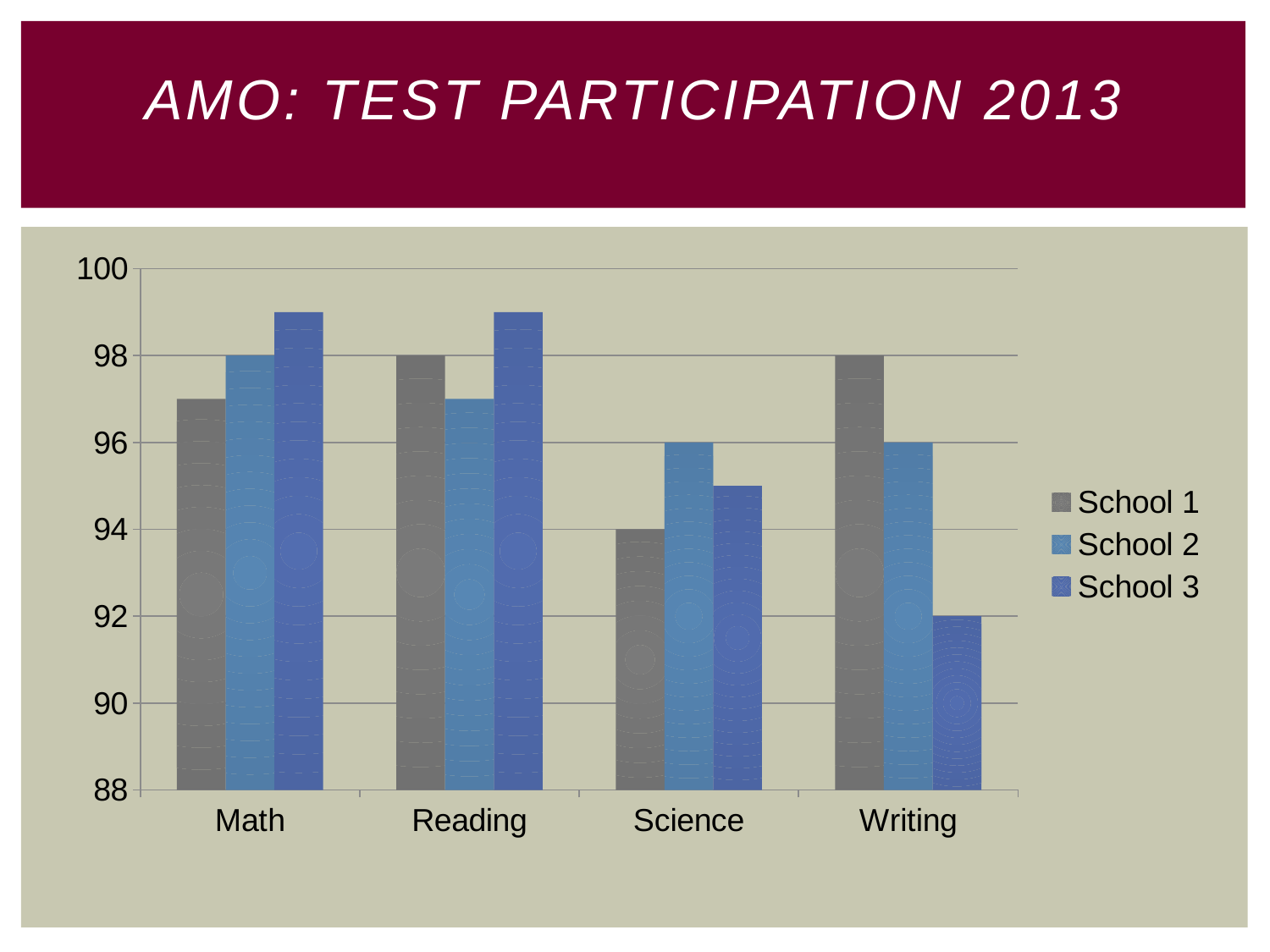

# AMO: test participation 2013

### Chart

| Category | School 1 | School 2 | School 3 |
|---|---|---|---|
| Math | 97.0 | 98.0 | 99.0 |
| Reading | 98.0 | 97.0 | 99.0 |
| Science | 94.0 | 96.0 | 95.0 |
| Writing | 98.0 | 96.0 | 92.0 |